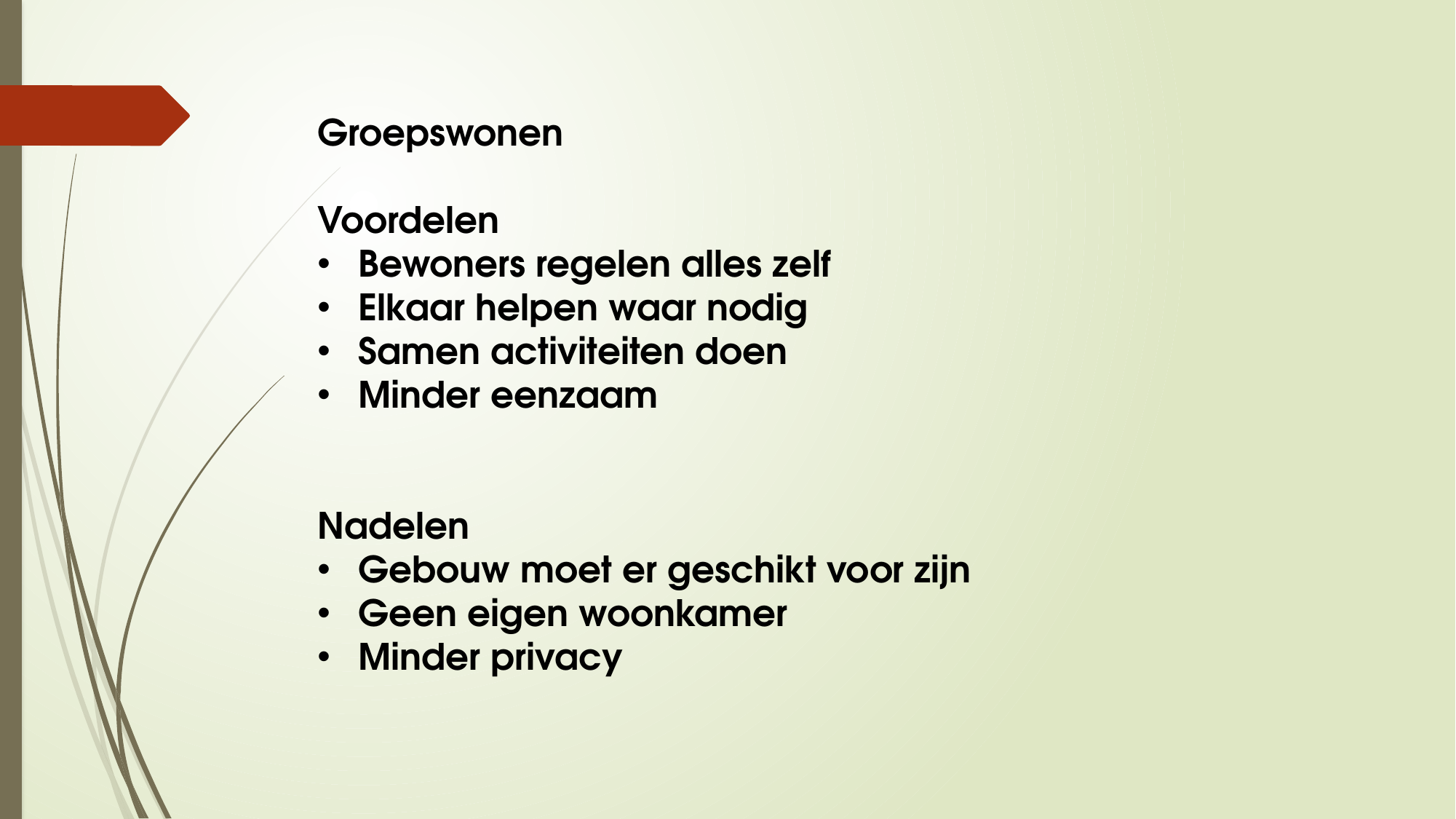

Groepswonen

Voordelen
Bewoners regelen alles zelf
Elkaar helpen waar nodig
Samen activiteiten doen
Minder eenzaam

Nadelen
Gebouw moet er geschikt voor zijn
Geen eigen woonkamer
Minder privacy